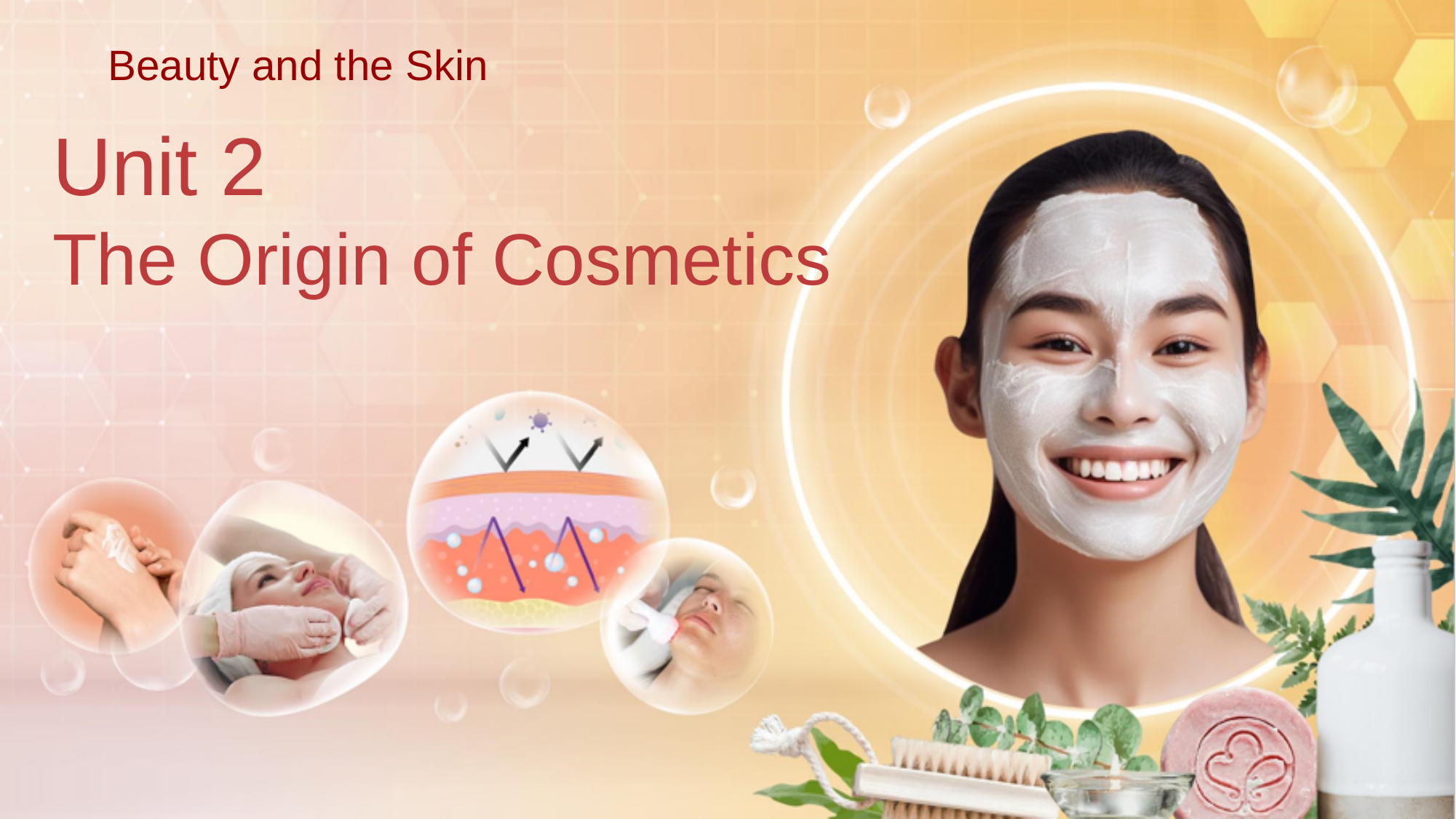

Beauty and the Skin
Unit 2
The Origin of Cosmetics